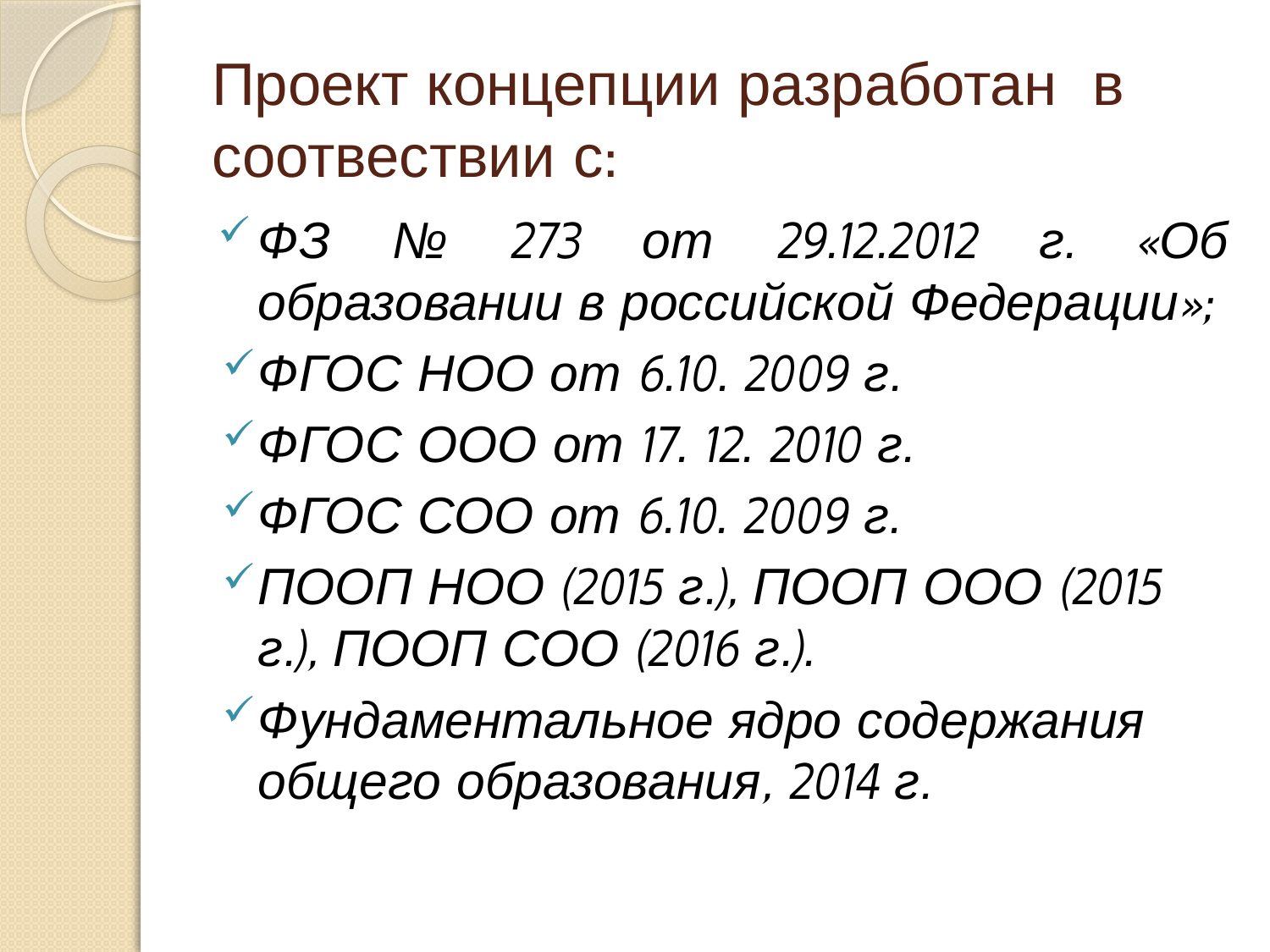

# Проект концепции разработан  в соотвествии с:
ФЗ № 273 от 29.12.2012 г. «Об образовании в российской Федерации»;
ФГОС НОО от 6.10. 2009 г.
ФГОС ООО от 17. 12. 2010 г.
ФГОС СОО от 6.10. 2009 г.
ПООП НОО (2015 г.), ПООП ООО (2015 г.), ПООП СОО (2016 г.).
Фундаментальное ядро содержания общего образования, 2014 г.